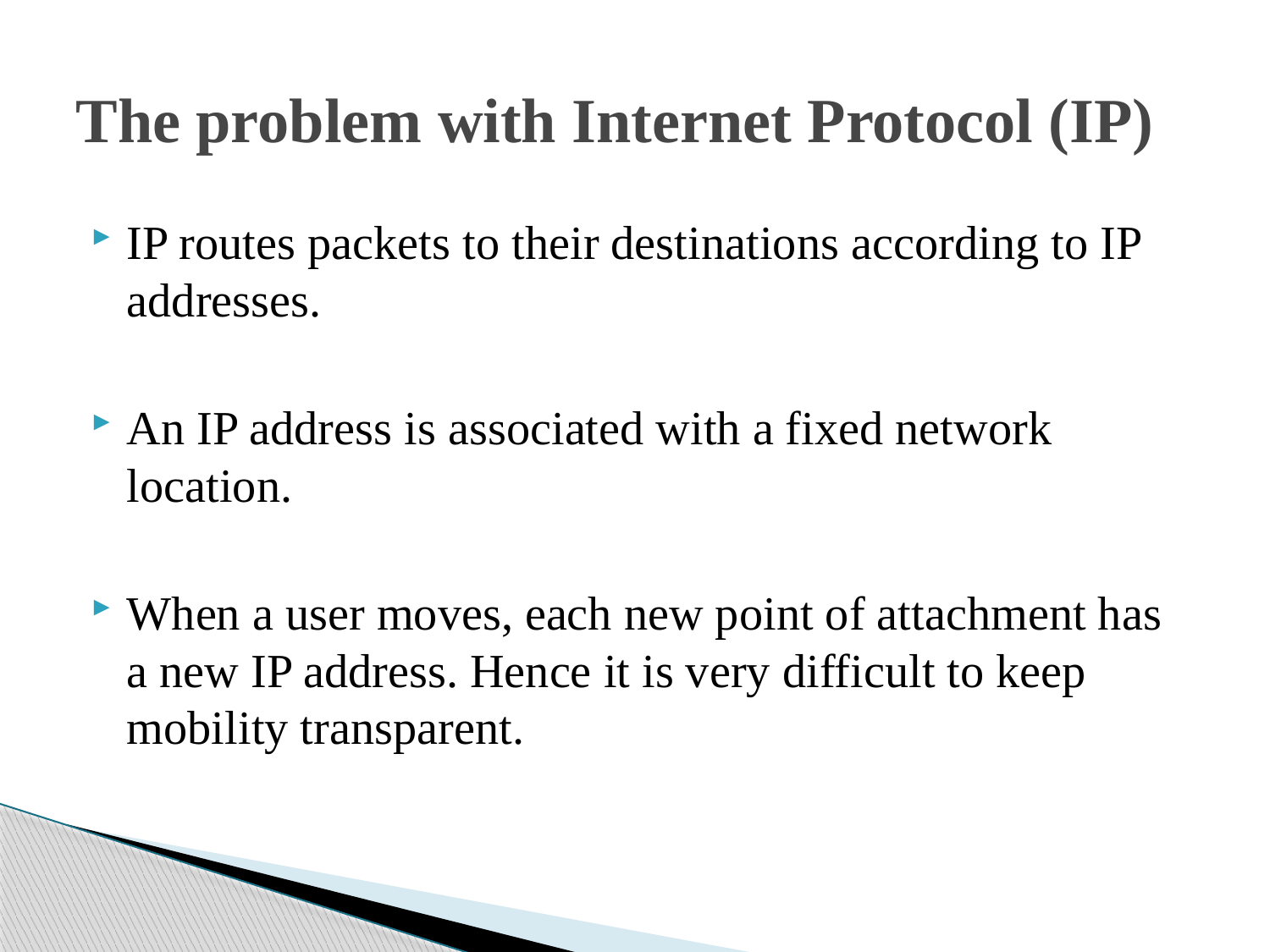

# The problem with Internet Protocol (IP)
IP routes packets to their destinations according to IP addresses.

An IP address is associated with a fixed network location.

When a user moves, each new point of attachment has a new IP address. Hence it is very difficult to keep mobility transparent.